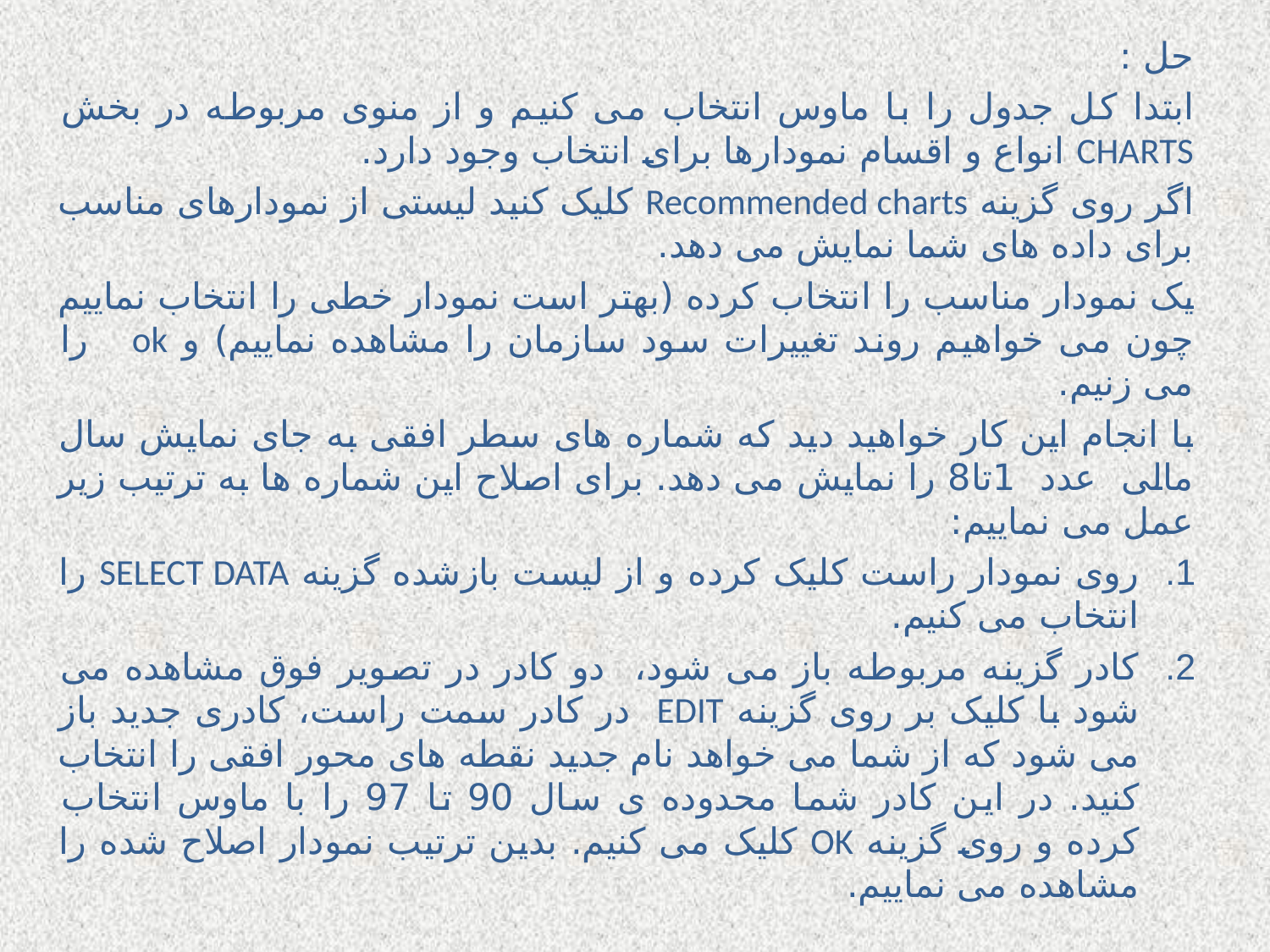

حل :
ابتدا کل جدول را با ماوس انتخاب می کنیم و از منوی مربوطه در بخش CHARTS انواع و اقسام نمودارها برای انتخاب وجود دارد.
اگر روی گزینه Recommended charts کلیک کنید لیستی از نمودارهای مناسب برای داده های شما نمایش می دهد.
یک نمودار مناسب را انتخاب کرده (بهتر است نمودار خطی را انتخاب نماییم چون می خواهیم روند تغییرات سود سازمان را مشاهده نماییم) و ok   را می زنیم.
با انجام این کار خواهید دید که شماره های سطر افقی به جای نمایش سال مالی  عدد  1تا8 را نمایش می دهد. برای اصلاح این شماره ها به ترتیب زیر عمل می نماییم:
روی نمودار راست کلیک کرده و از لیست بازشده گزینه SELECT DATA را انتخاب می کنیم.
کادر گزینه مربوطه باز می شود،  دو کادر در تصویر فوق مشاهده می شود با کلیک بر روی گزینه EDIT  در کادر سمت راست، کادری جدید باز می شود که از شما می خواهد نام جدید نقطه های محور افقی را انتخاب کنید. در این کادر شما محدوده ی سال 90 تا 97 را با ماوس انتخاب کرده و روی گزینه OK کلیک می کنیم. بدین ترتیب نمودار اصلاح شده را مشاهده می نماییم.